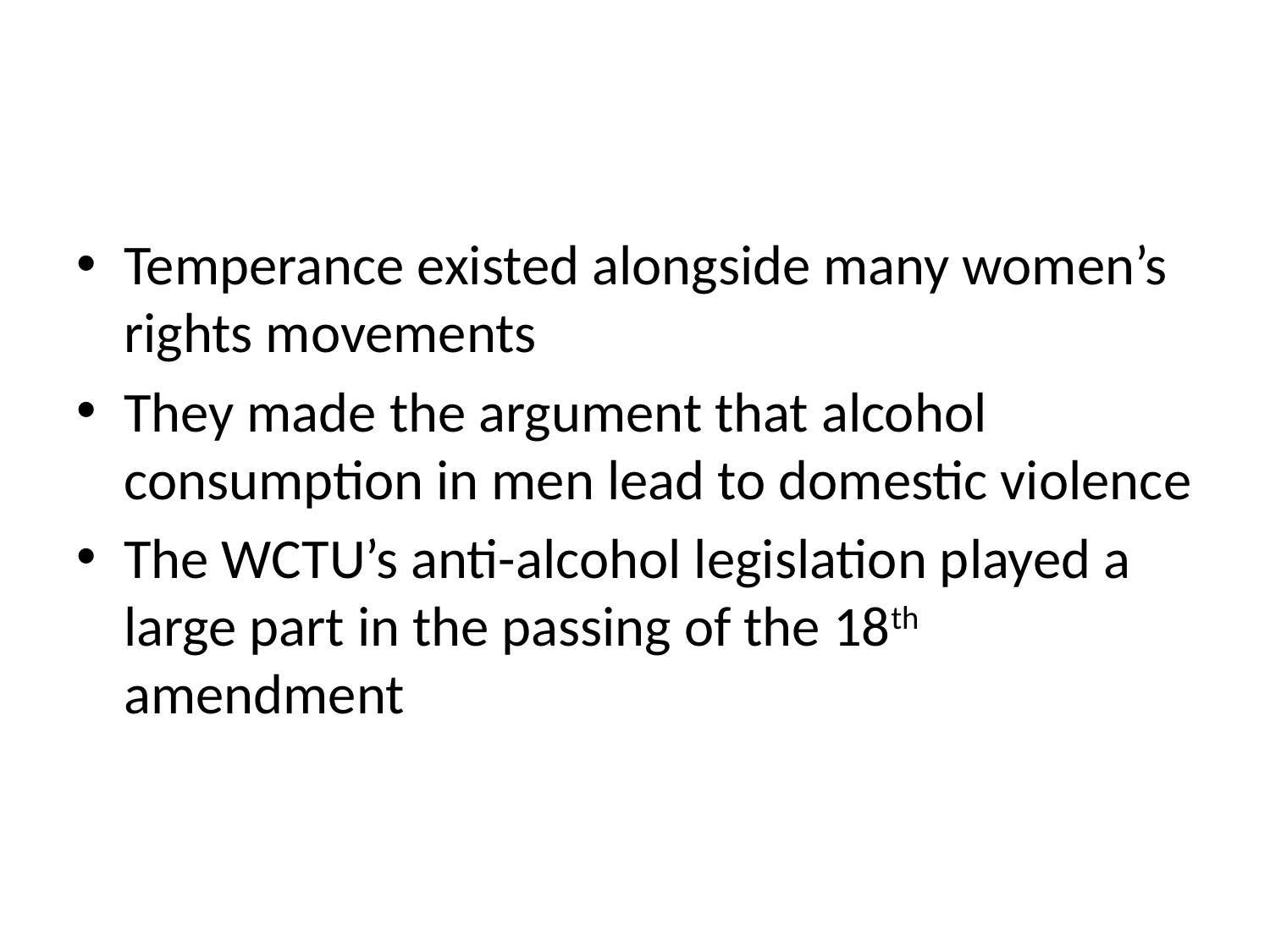

Temperance existed alongside many women’s rights movements
They made the argument that alcohol consumption in men lead to domestic violence
The WCTU’s anti-alcohol legislation played a large part in the passing of the 18th amendment